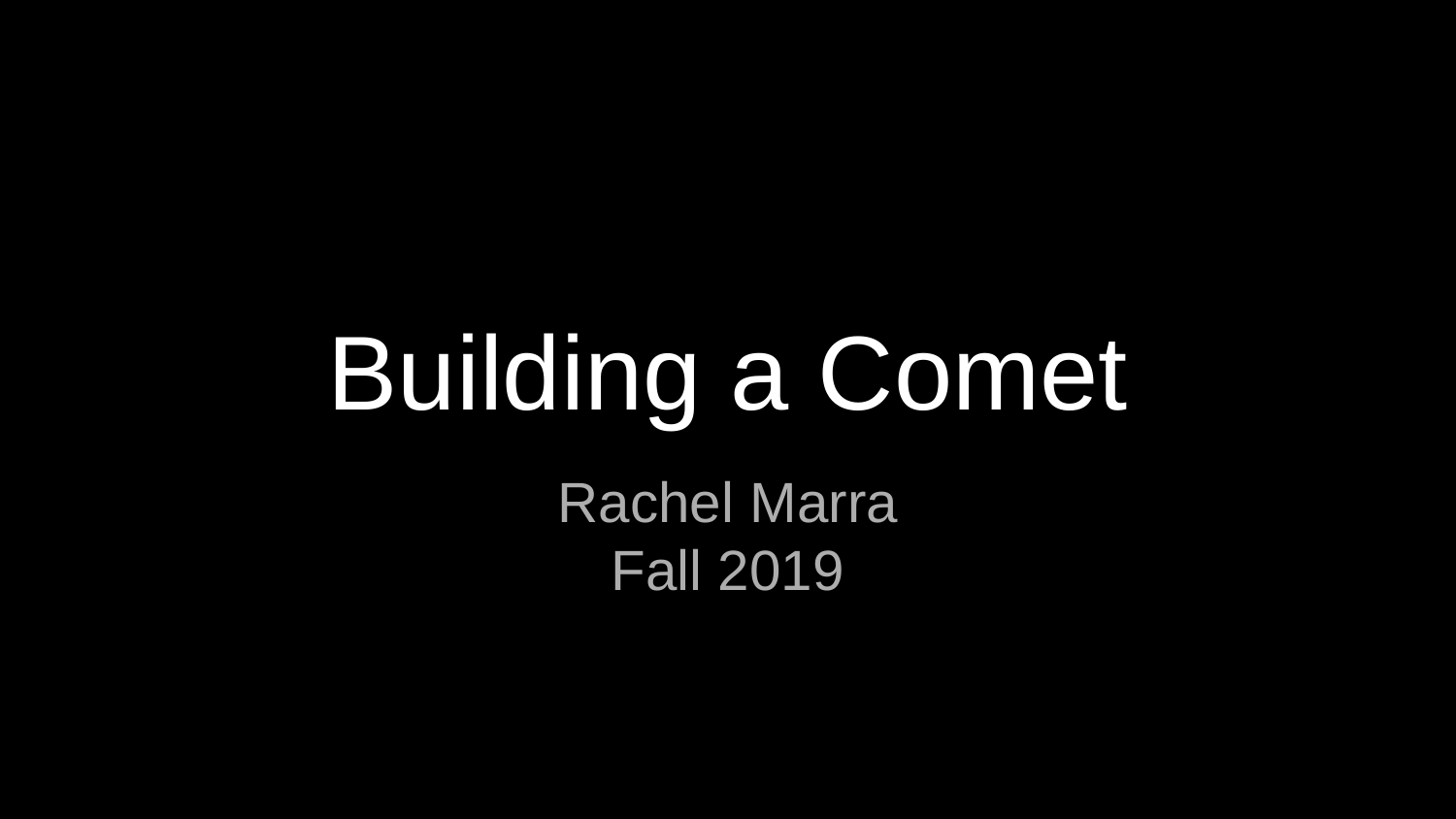

# Building a Comet
Rachel Marra
Fall 2019